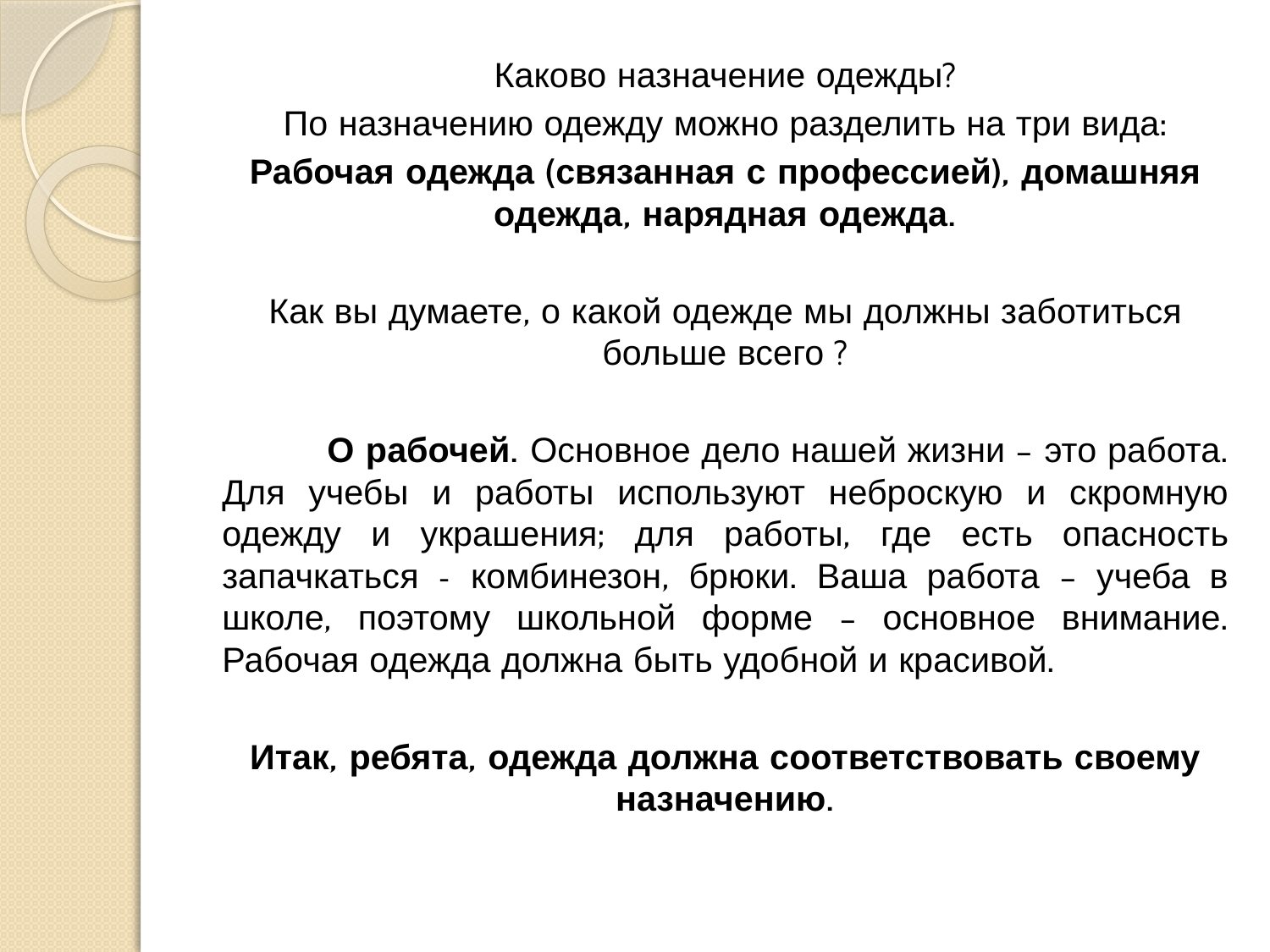

Каково назначение одежды?
По назначению одежду можно разделить на три вида:
Рабочая одежда (связанная с профессией), домашняя одежда, нарядная одежда.

Как вы думаете, о какой одежде мы должны заботиться больше всего ?

         О рабочей. Основное дело нашей жизни – это работа. Для учебы и работы используют неброскую и скромную одежду и украшения; для работы, где есть опасность запачкаться - комбинезон, брюки. Ваша работа – учеба в школе, поэтому школьной форме – основное внимание. Рабочая одежда должна быть удобной и красивой.

Итак, ребята, одежда должна соответствовать своему назначению.